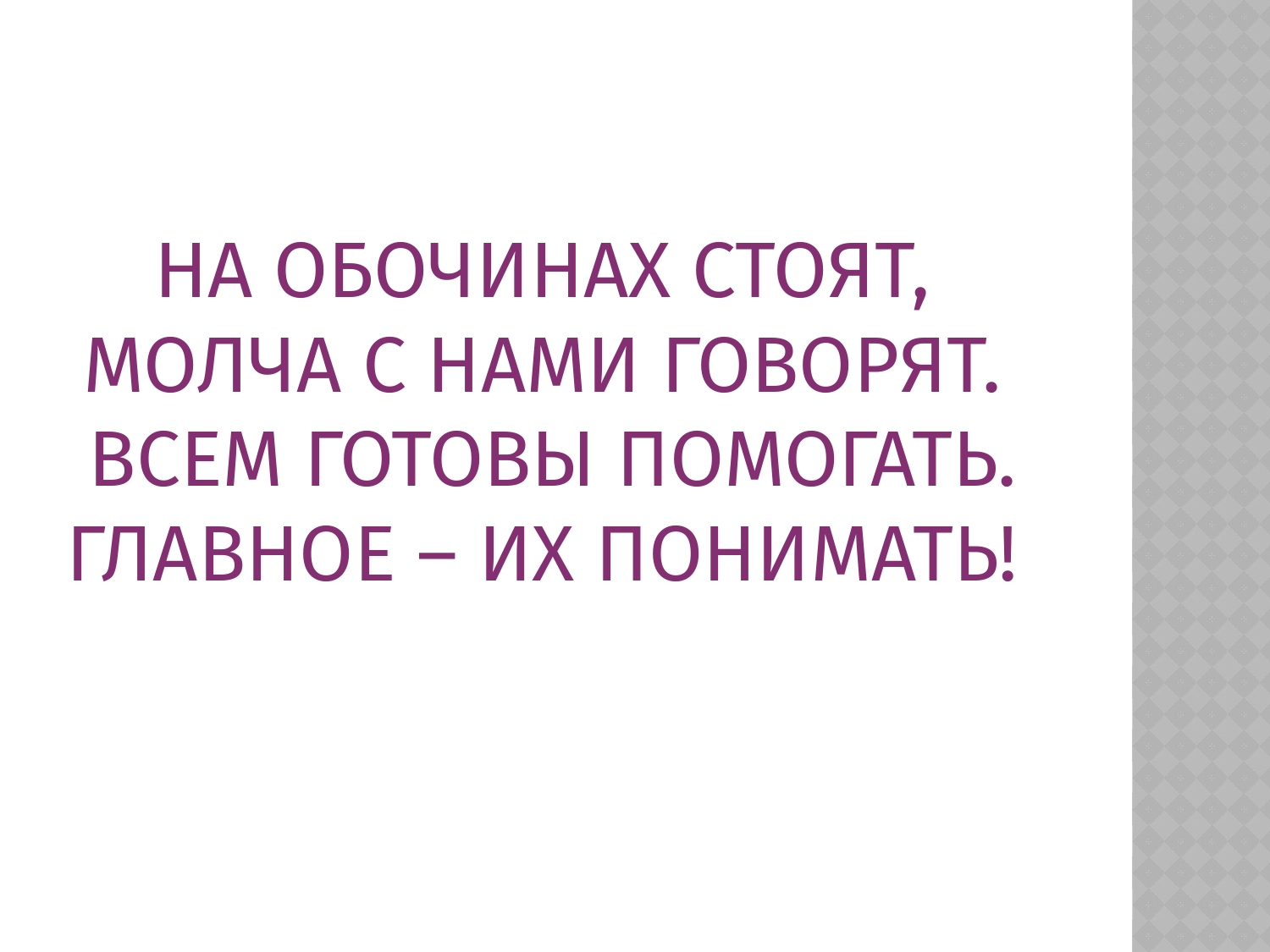

# На обочинах стоят, Молча с нами говорят. Всем готовы помогать. Главное – их понимать!